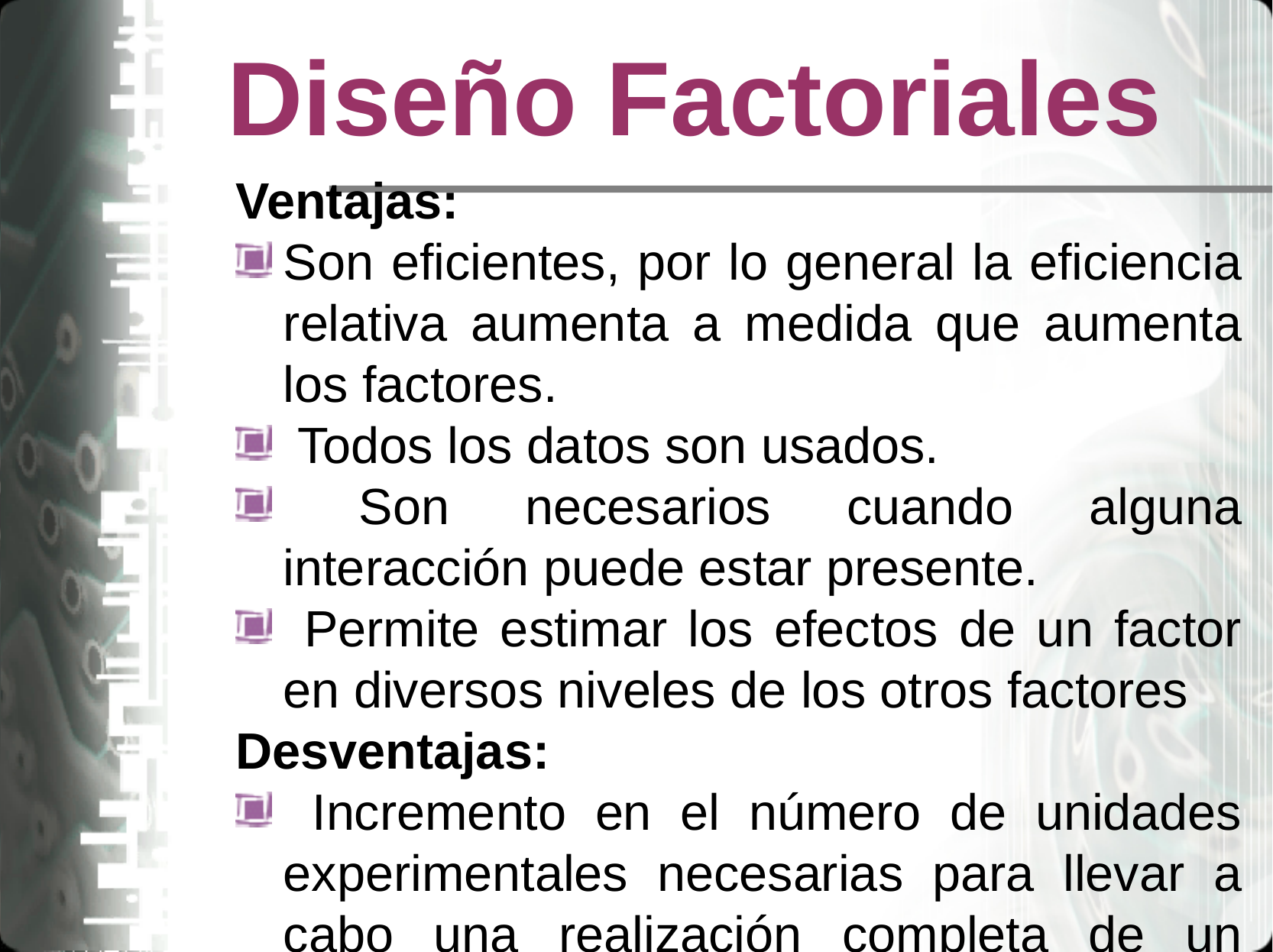

# Diseño Factoriales
Ventajas:
Son eficientes, por lo general la eficiencia relativa aumenta a medida que aumenta los factores.
 Todos los datos son usados.
 Son necesarios cuando alguna interacción puede estar presente.
 Permite estimar los efectos de un factor en diversos niveles de los otros factores
Desventajas:
 Incremento en el número de unidades experimentales necesarias para llevar a cabo una realización completa de un diseño factorial.
Al incrementarse el número de niveles de algunos factores o el número de factores es grande, puede ser difícil la detección de efectos significativos en el experimento.